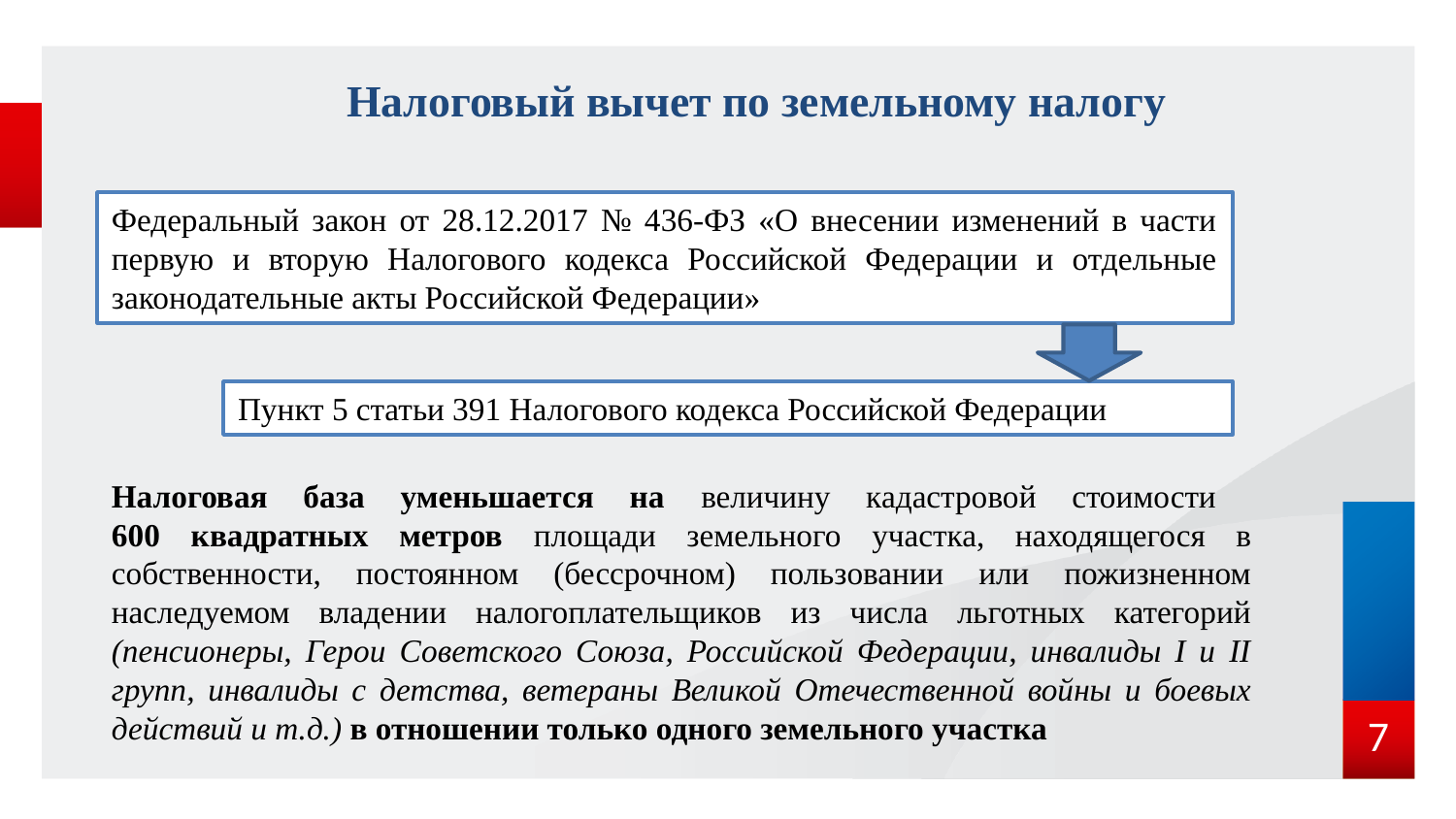

Налоговый вычет по земельному налогу
Федеральный закон от 28.12.2017 № 436-ФЗ «О внесении изменений в части первую и вторую Налогового кодекса Российской Федерации и отдельные законодательные акты Российской Федерации»

Пункт 5 статьи 391 Налогового кодекса Российской Федерации
Налоговая база уменьшается на величину кадастровой стоимости
600 квадратных метров площади земельного участка, находящегося в собственности, постоянном (бессрочном) пользовании или пожизненном наследуемом владении налогоплательщиков из числа льготных категорий (пенсионеры, Герои Советского Союза, Российской Федерации, инвалиды I и II групп, инвалиды с детства, ветераны Великой Отечественной войны и боевых действий и т.д.) в отношении только одного земельного участка
7